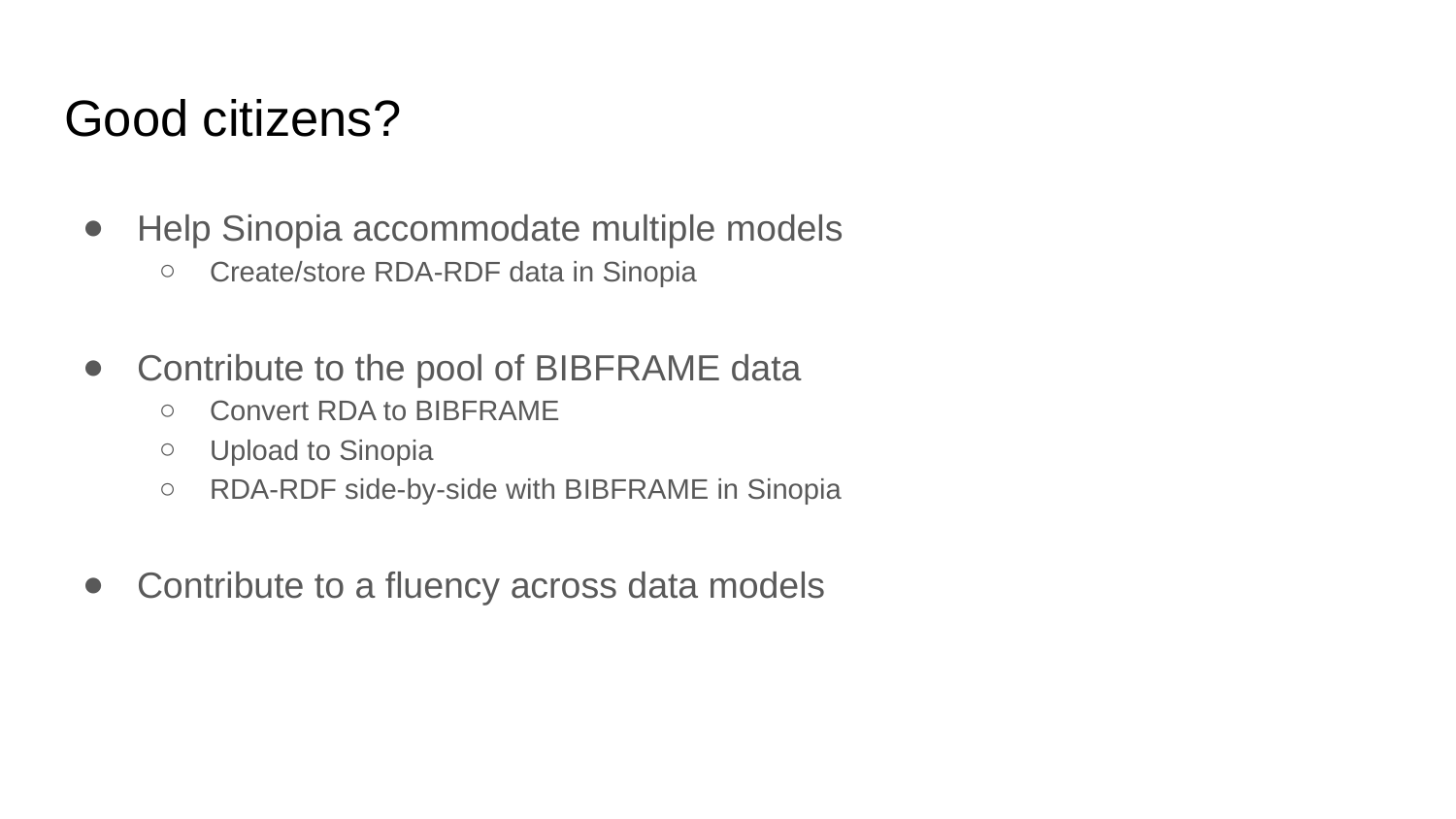

# Good citizens?
Help Sinopia accommodate multiple models
Create/store RDA-RDF data in Sinopia

Contribute to the pool of BIBFRAME data
Convert RDA to BIBFRAME
Upload to Sinopia
RDA-RDF side-by-side with BIBFRAME in Sinopia

Contribute to a fluency across data models